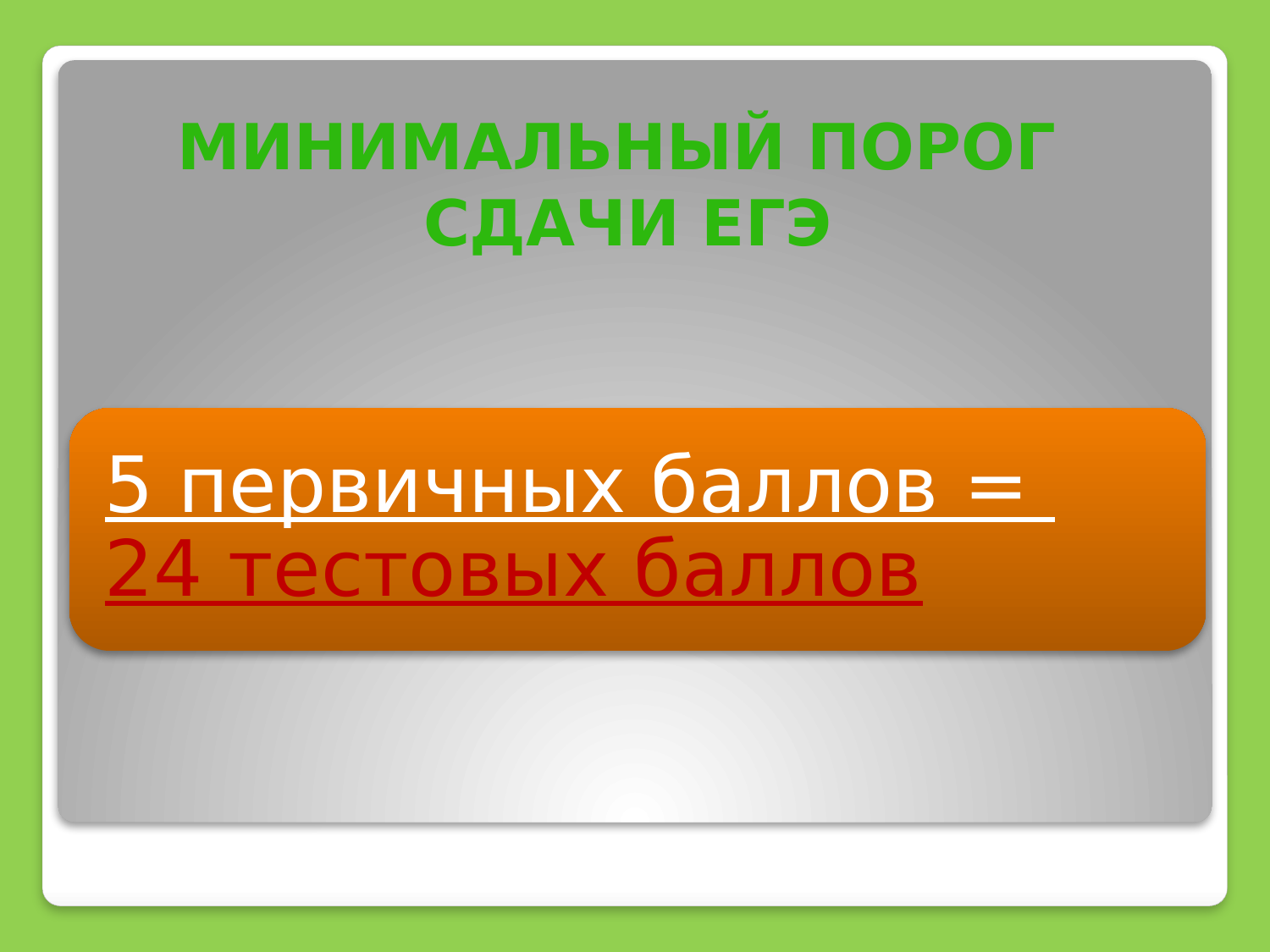

# Минимальный порог сдачи ЕГЭ
5 первичных баллов =
24 тестовых баллов